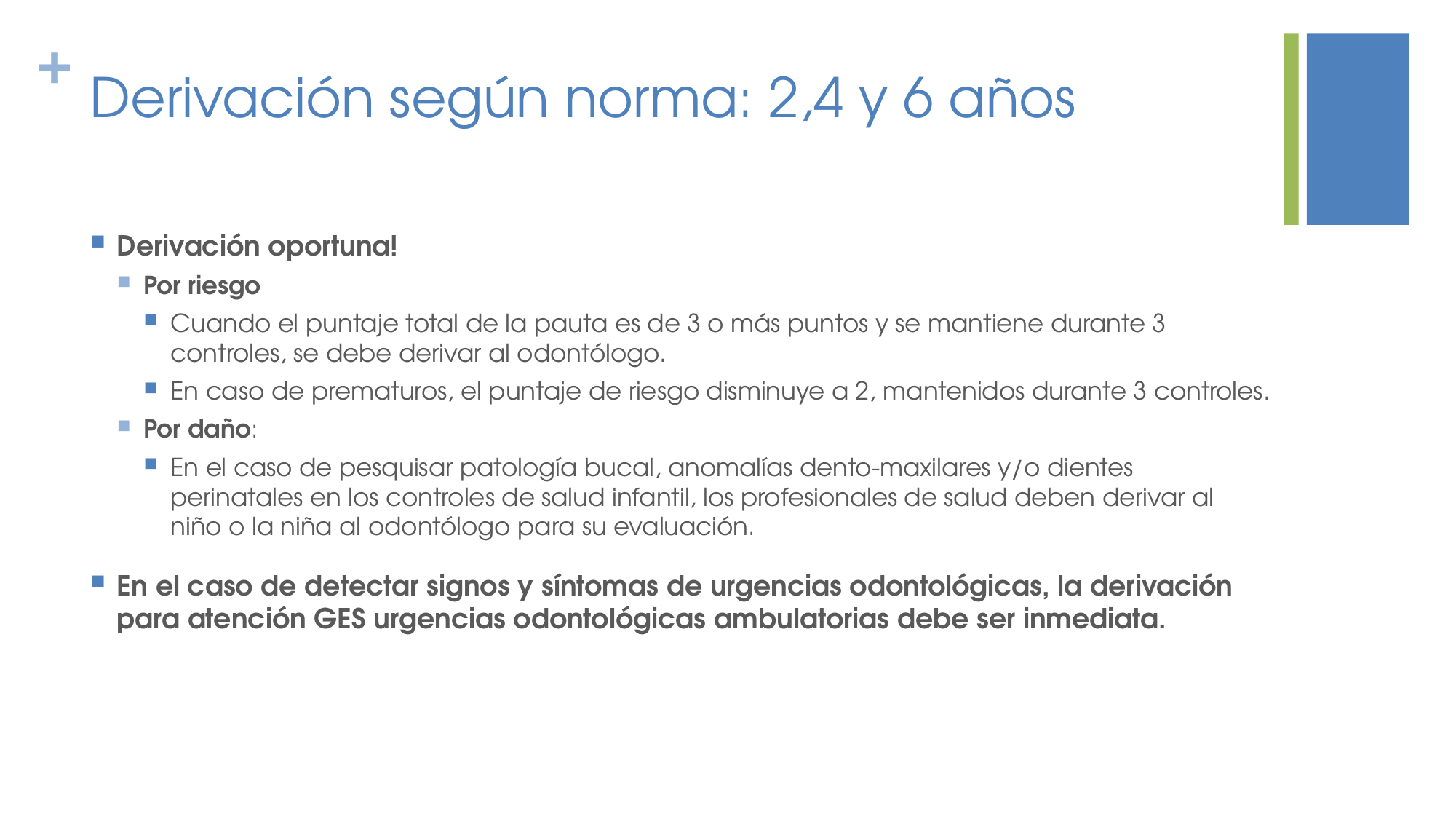

# Derivación según norma: 2,4 y 6 años

Derivación oportuna!
Por riesgo
Cuando el puntaje total de la pauta es de 3 o más puntos y se mantiene durante 3 controles, se debe derivar al odontólogo.
En caso de prematuros, el puntaje de riesgo disminuye a 2, mantenidos durante 3 controles.
Por daño:
En el caso de pesquisar patología bucal, anomalías dento-maxilares y/o dientes perinatales en los controles de salud infantil, los profesionales de salud deben derivar al niño o la niña al odontólogo para su evaluación.
En el caso de detectar signos y síntomas de urgencias odontológicas, la derivación para atención GES urgencias odontológicas ambulatorias debe ser inmediata.